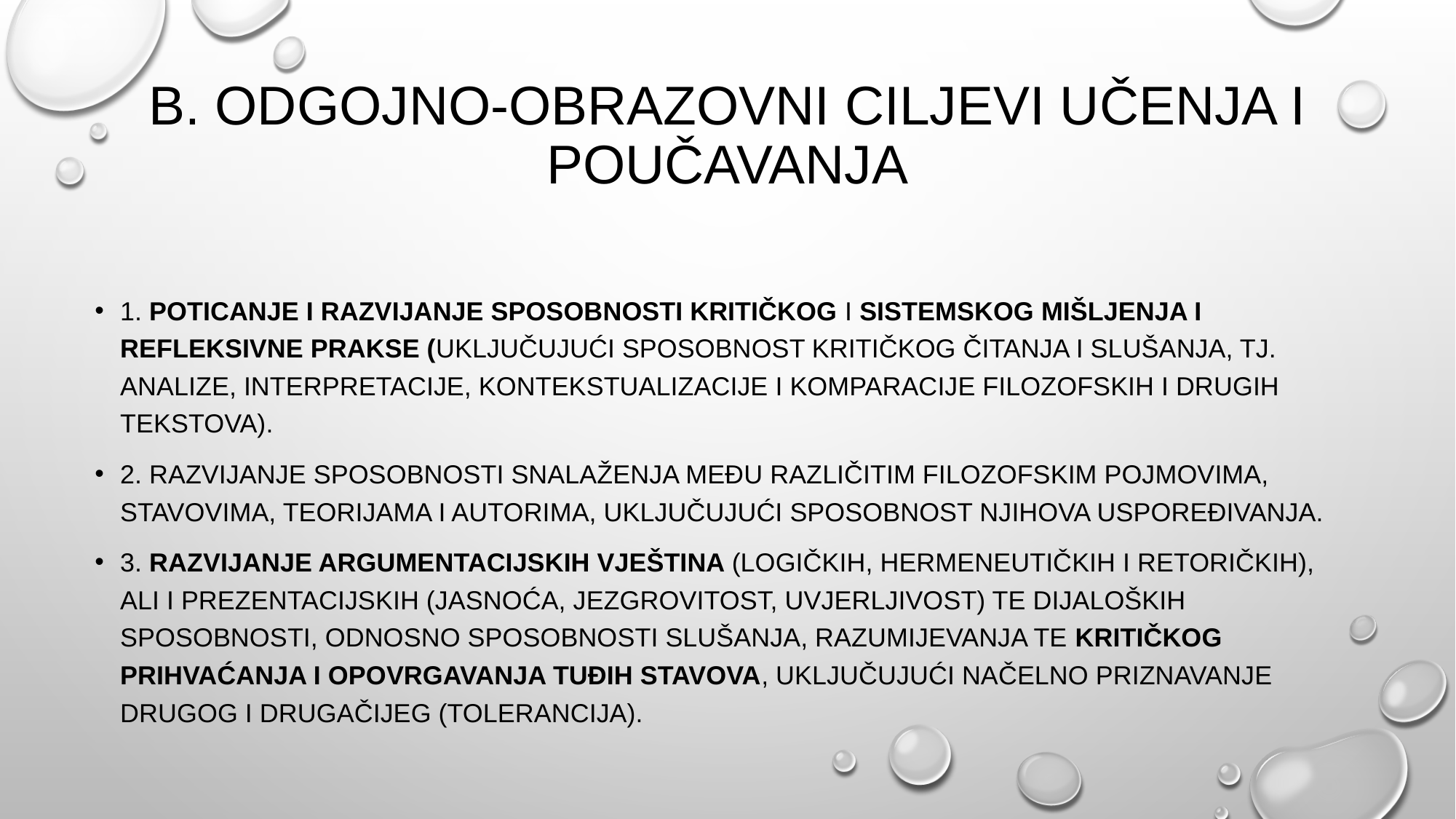

# B. ODGOJNO-OBRAZOVNI CILJEVI UČENJA I POUČAVANJA
1. Poticanje i razvijanje sposobnosti kritičkog i sistemskog mišljenja i refleksivne prakse (uključujući sposobnost kritičkog čitanja i slušanja, tj. analize, interpretacije, kontekstualizacije i komparacije filozofskih i drugih tekstova).
2. Razvijanje sposobnosti snalaženja među različitim filozofskim pojmovima, stavovima, teorijama i autorima, uključujući sposobnost njihova uspoređivanja.
3. Razvijanje argumentacijskih vještina (logičkih, hermeneutičkih i retoričkih), ali i prezentacijskih (jasnoća, jezgrovitost, uvjerljivost) te dijaloških sposobnosti, odnosno sposobnosti slušanja, razumijevanja te kritičkog prihvaćanja i opovrgavanja tuđih stavova, uključujući načelno priznavanje drugog i drugačijeg (tolerancija).